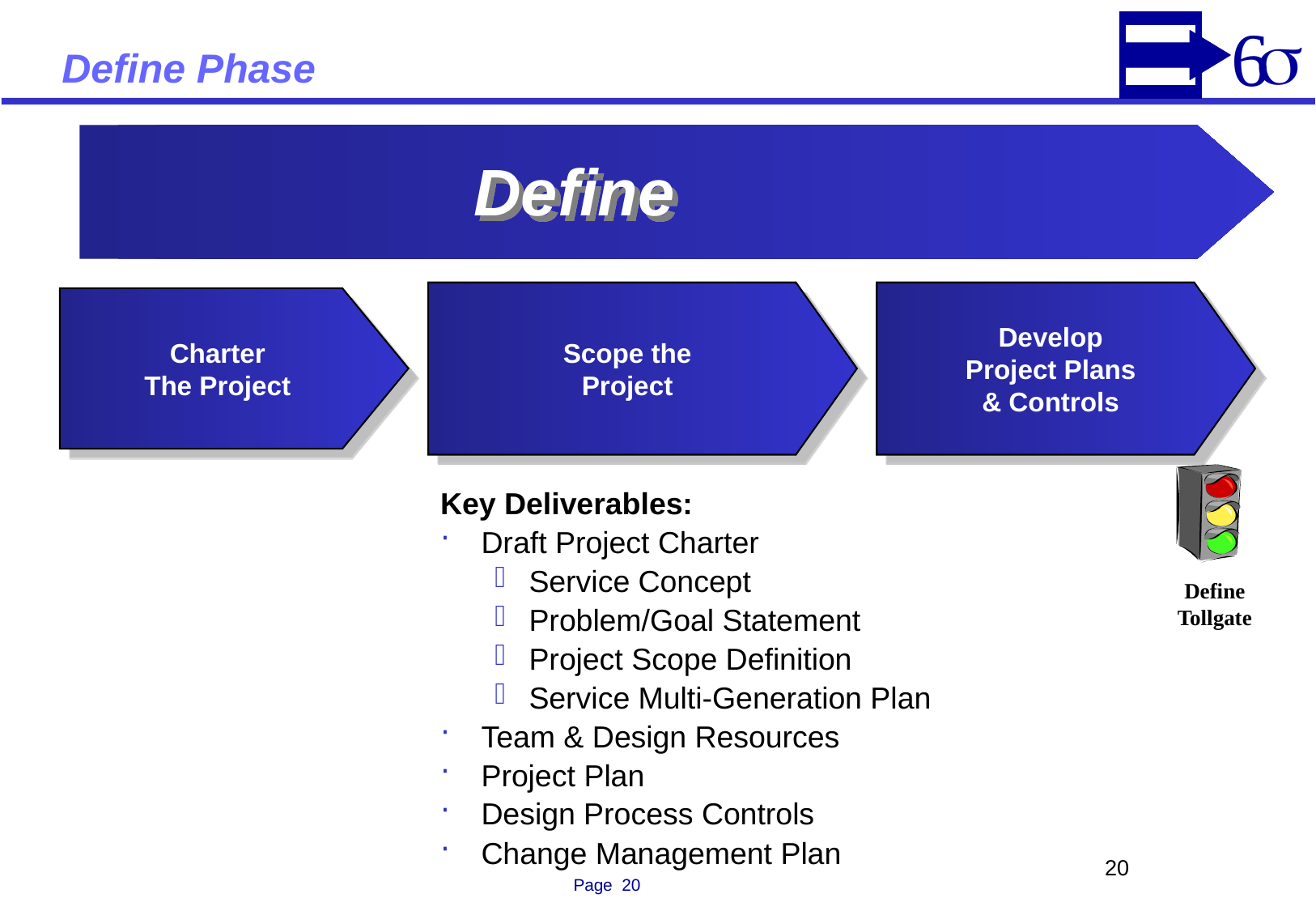

# Define Phase

Define
Scope the
Project
Develop
Project Plans
& Controls
Charter
The Project

Key Deliverables:
Draft Project Charter
Service Concept
Problem/Goal Statement
Project Scope Definition
Service Multi-Generation Plan
Team & Design Resources
Project Plan
Design Process Controls
Change Management Plan
Define
Tollgate